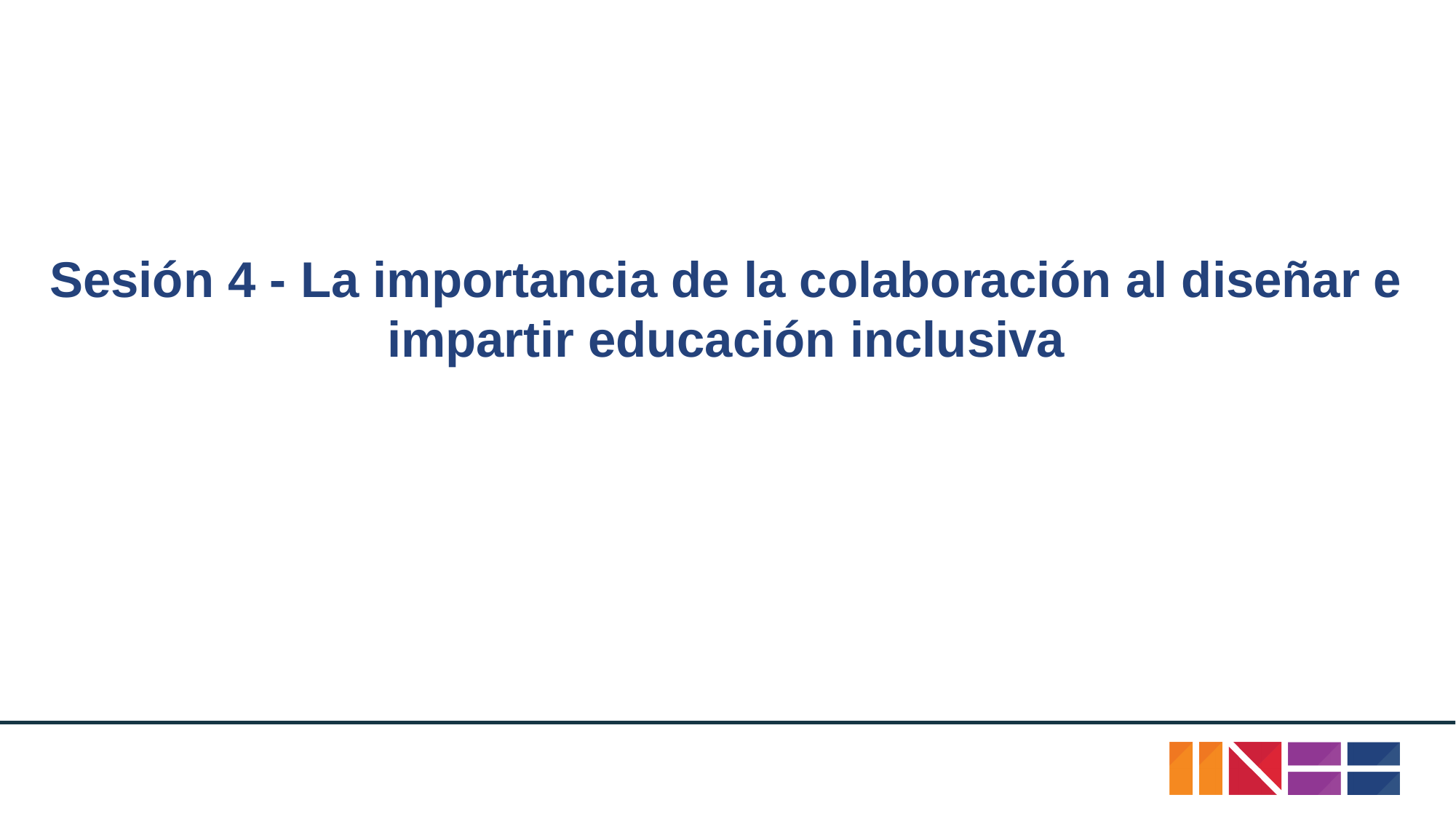

# Sesión 4 - La importancia de la colaboración al diseñar e impartir educación inclusiva